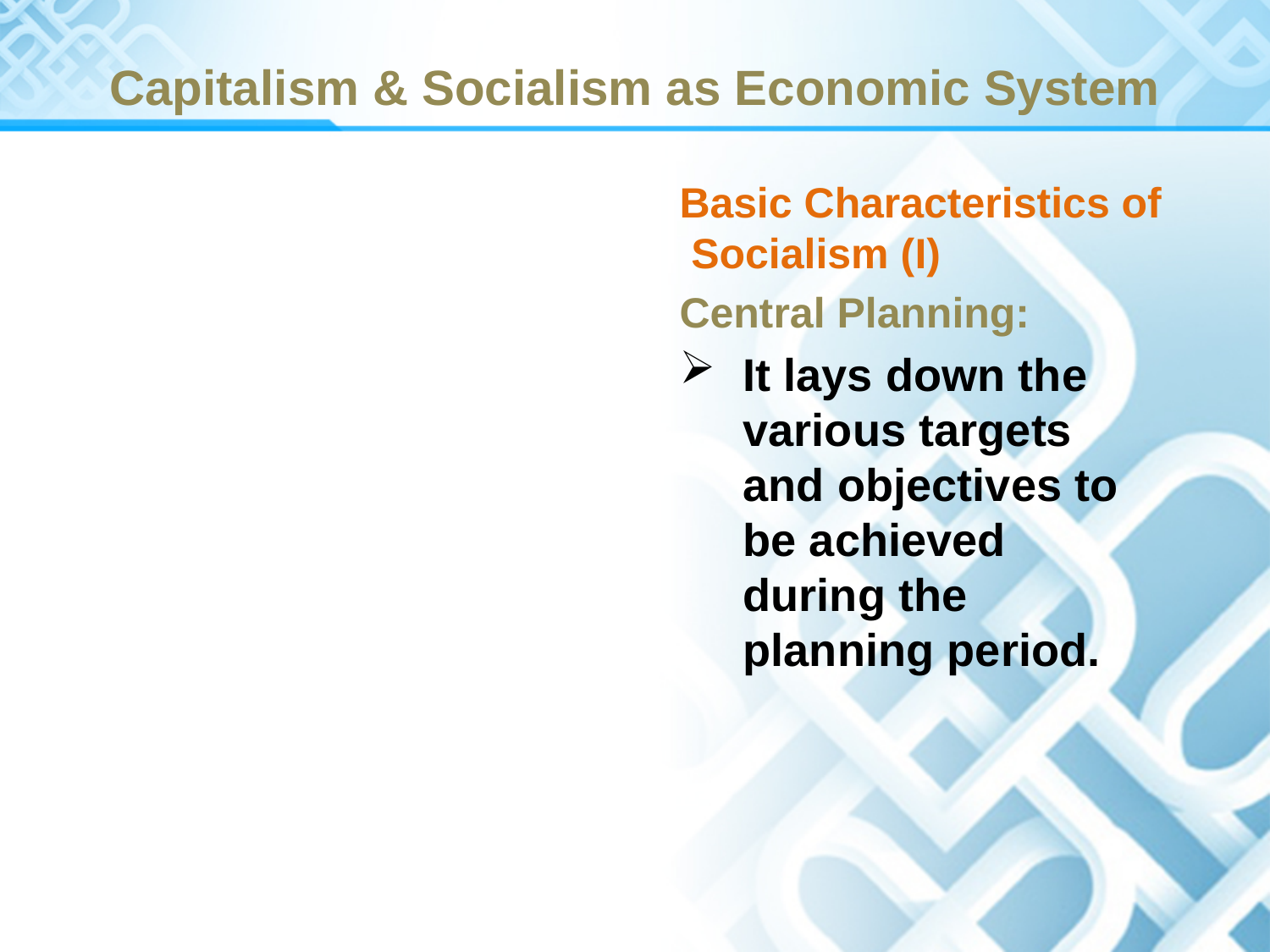

# Capitalism & Socialism as Economic System
Basic Characteristics of  Socialism (I)
Central Planning:
It lays down the various targets and objectives to be achieved during the planning period.